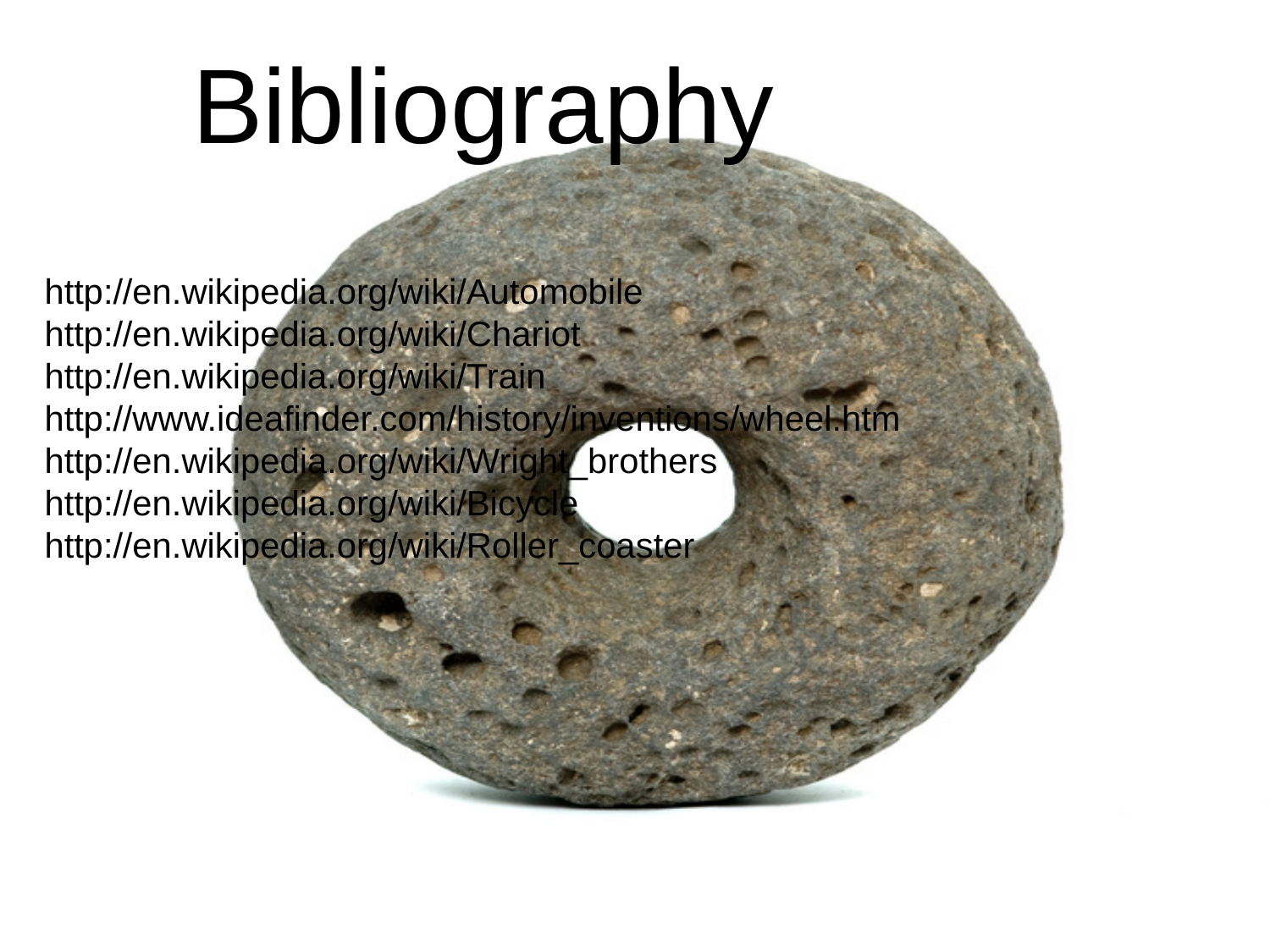

Bibliography
http://en.wikipedia.org/wiki/Automobile
http://en.wikipedia.org/wiki/Chariot
http://en.wikipedia.org/wiki/Train
http://www.ideafinder.com/history/inventions/wheel.htm
http://en.wikipedia.org/wiki/Wright_brothers
http://en.wikipedia.org/wiki/Bicycle
http://en.wikipedia.org/wiki/Roller_coaster